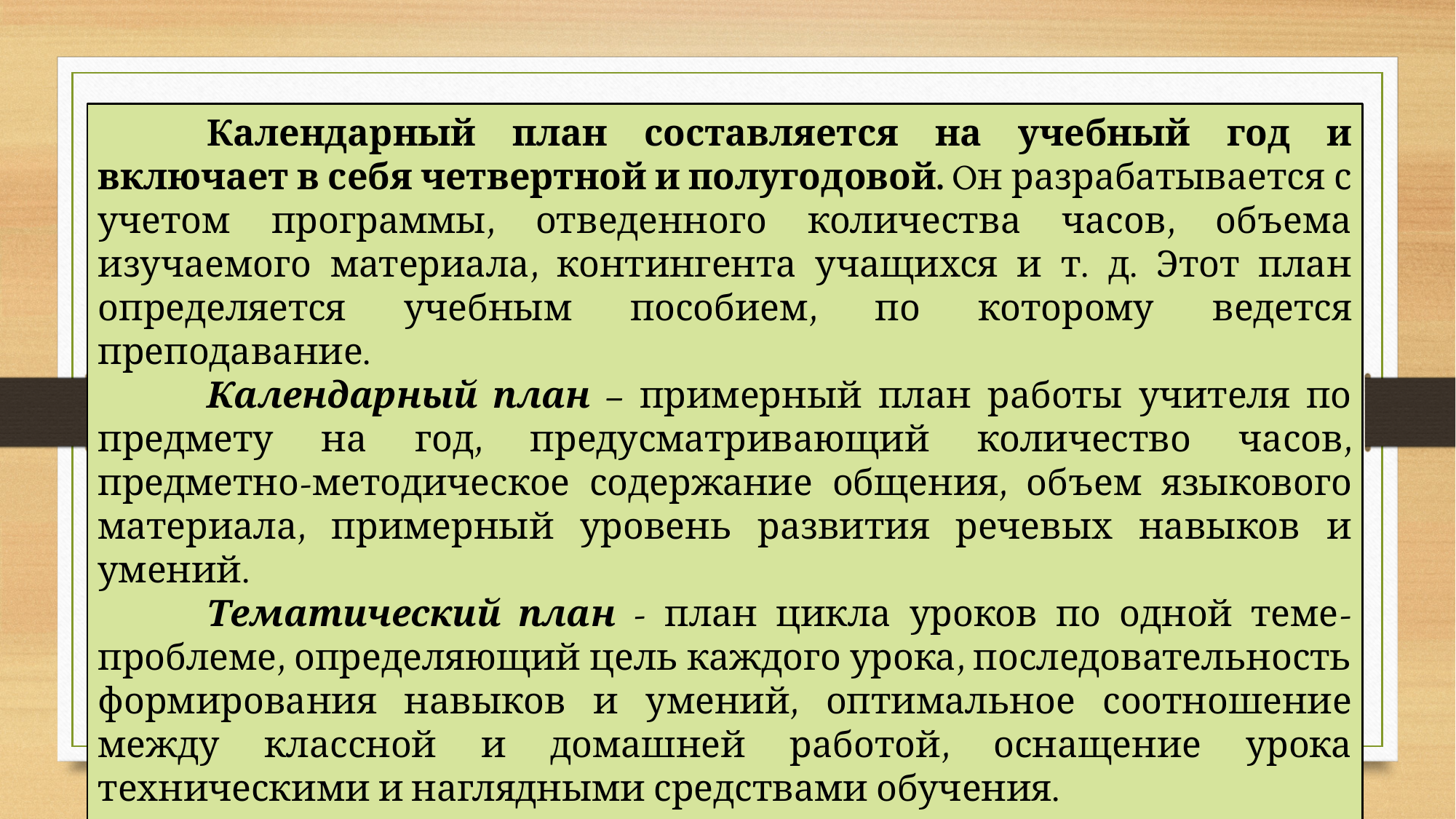

Календарный план составляется на учебный год и включает в себя четвертной и полугодовой. Oн разрабатывается с учетом программы, отведенного количества часов, объема изучаемого материала, контингента учащихся и т. д. Этот план определяется учебным пособием, по которому ведется преподавание.
	Календарный план – примерный план работы учителя по предмету на год, предусматривающий количество часов, предметно-методическое содержание общения, объем языкового материала, примерный уровень развития речевых навыков и умений.
	Тематический план - план цикла уроков по одной теме- проблеме, определяющий цель каждого урока, последовательность формирования навыков и умений, оптимальное соотношение между классной и домашней работой, оснащение урока техническими и наглядными средствами обучения.